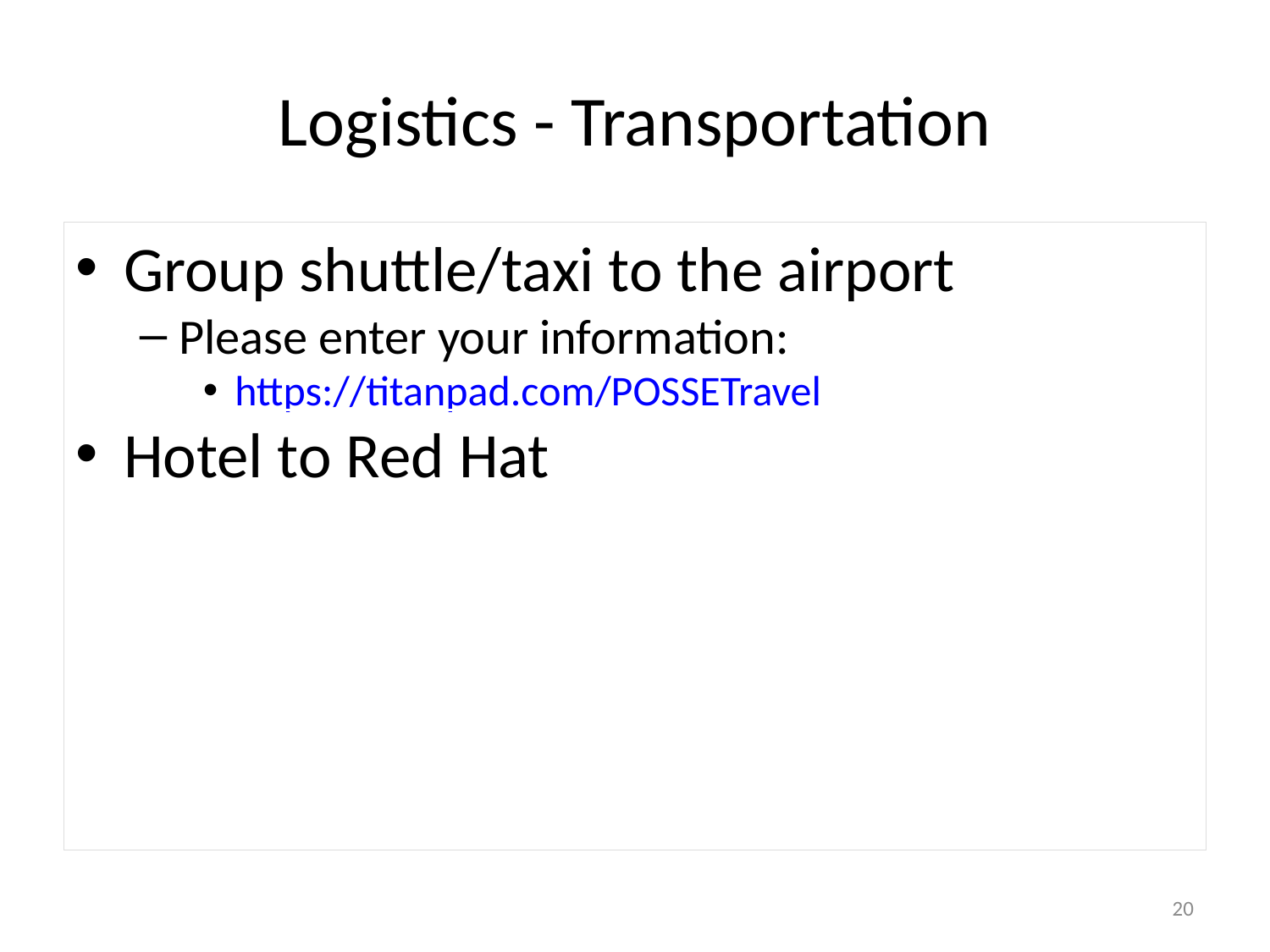

Logistics - Transportation
Group shuttle/taxi to the airport
Please enter your information:
https://titanpad.com/POSSETravel
Hotel to Red Hat
20